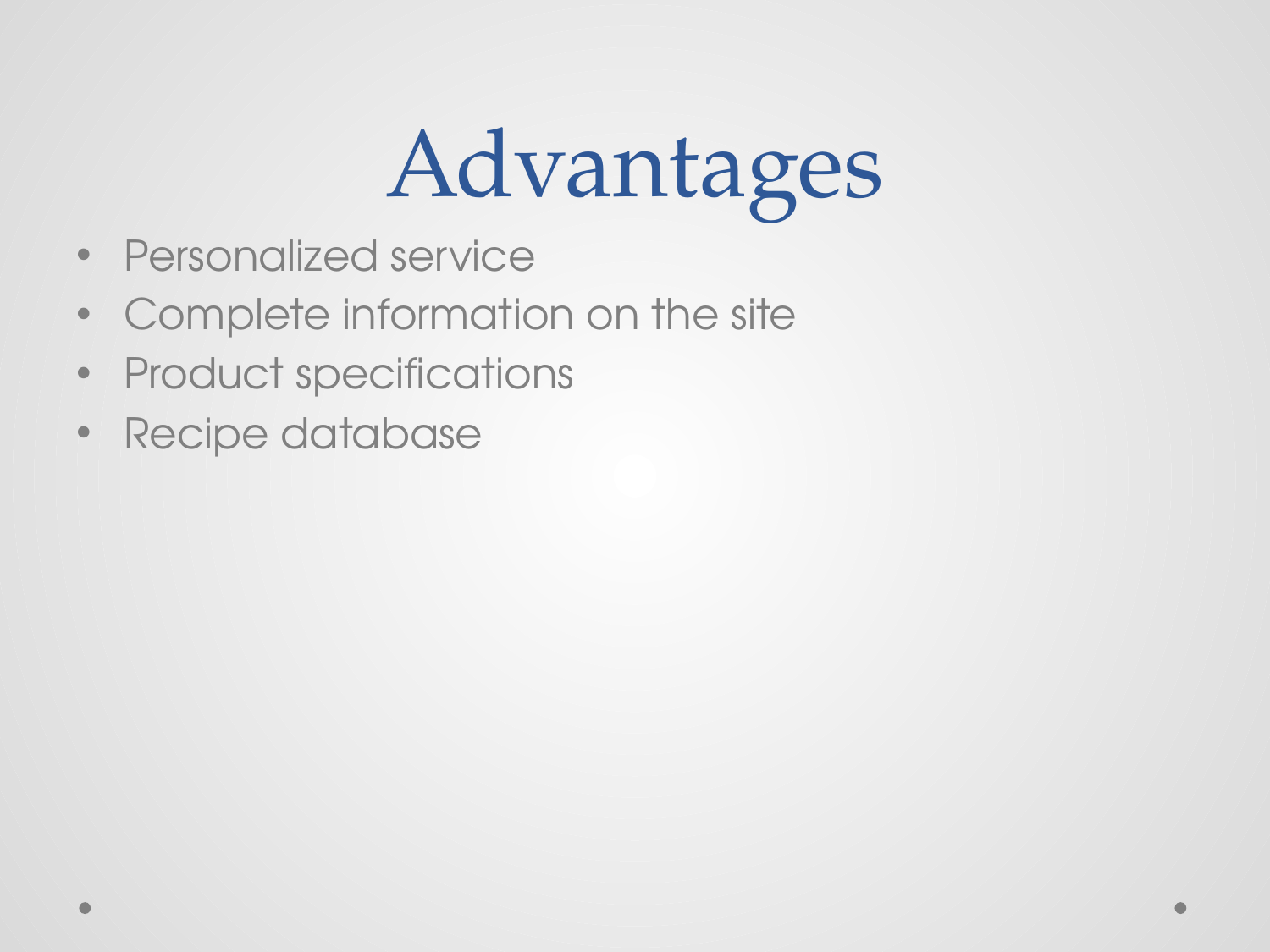

# Advantages
Personalized service
Complete information on the site
Product specifications
Recipe database